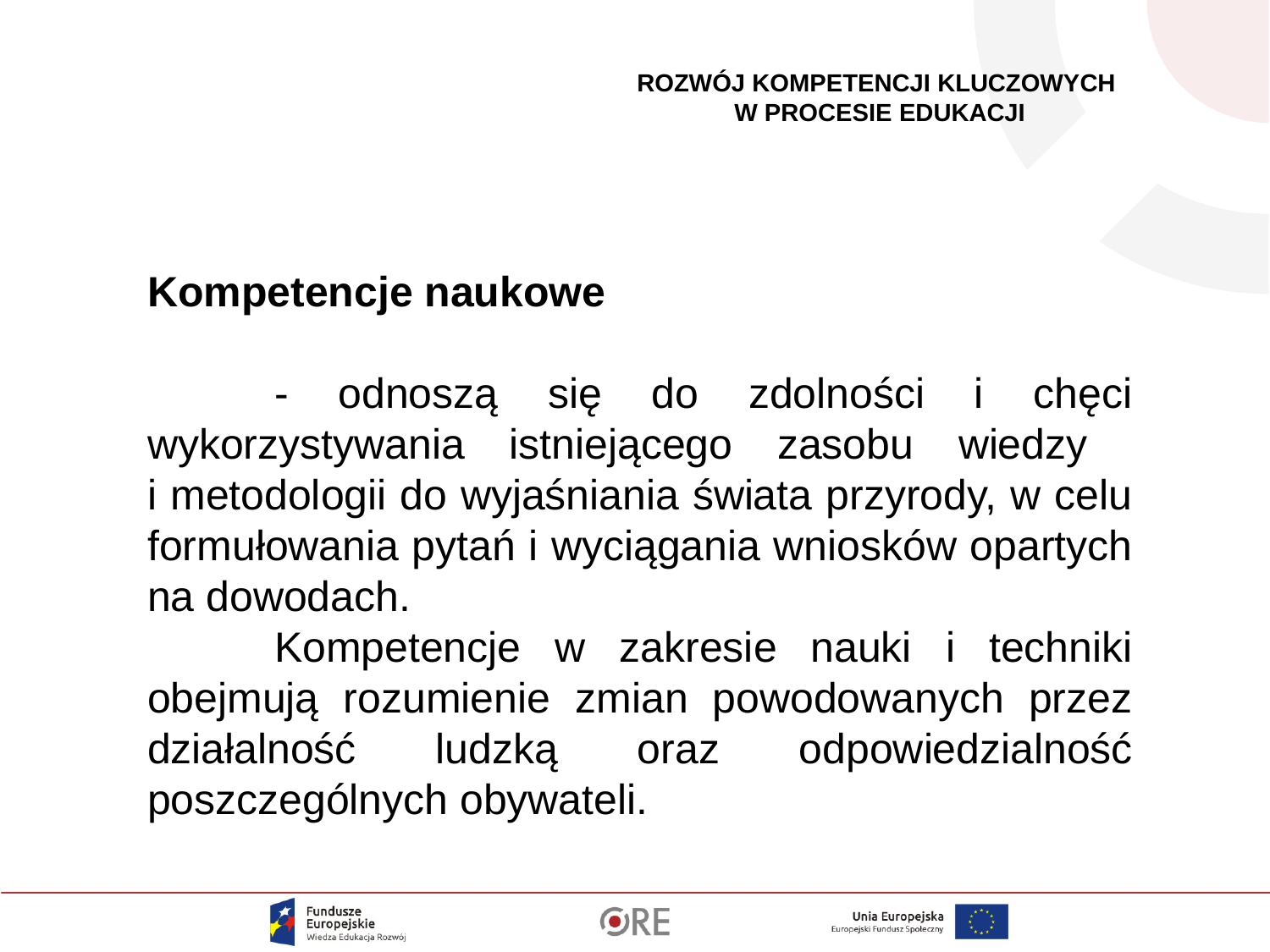

ROZWÓJ KOMPETENCJI KLUCZOWYCH
W PROCESIE EDUKACJI
Kompetencje naukowe

	- odnoszą się do zdolności i chęci wykorzystywania istniejącego zasobu wiedzy
i metodologii do wyjaśniania świata przyrody, w celu formułowania pytań i wyciągania wniosków opartych na dowodach.
	Kompetencje w zakresie nauki i techniki obejmują rozumienie zmian powodowanych przez działalność ludzką oraz odpowiedzialność poszczególnych obywateli.